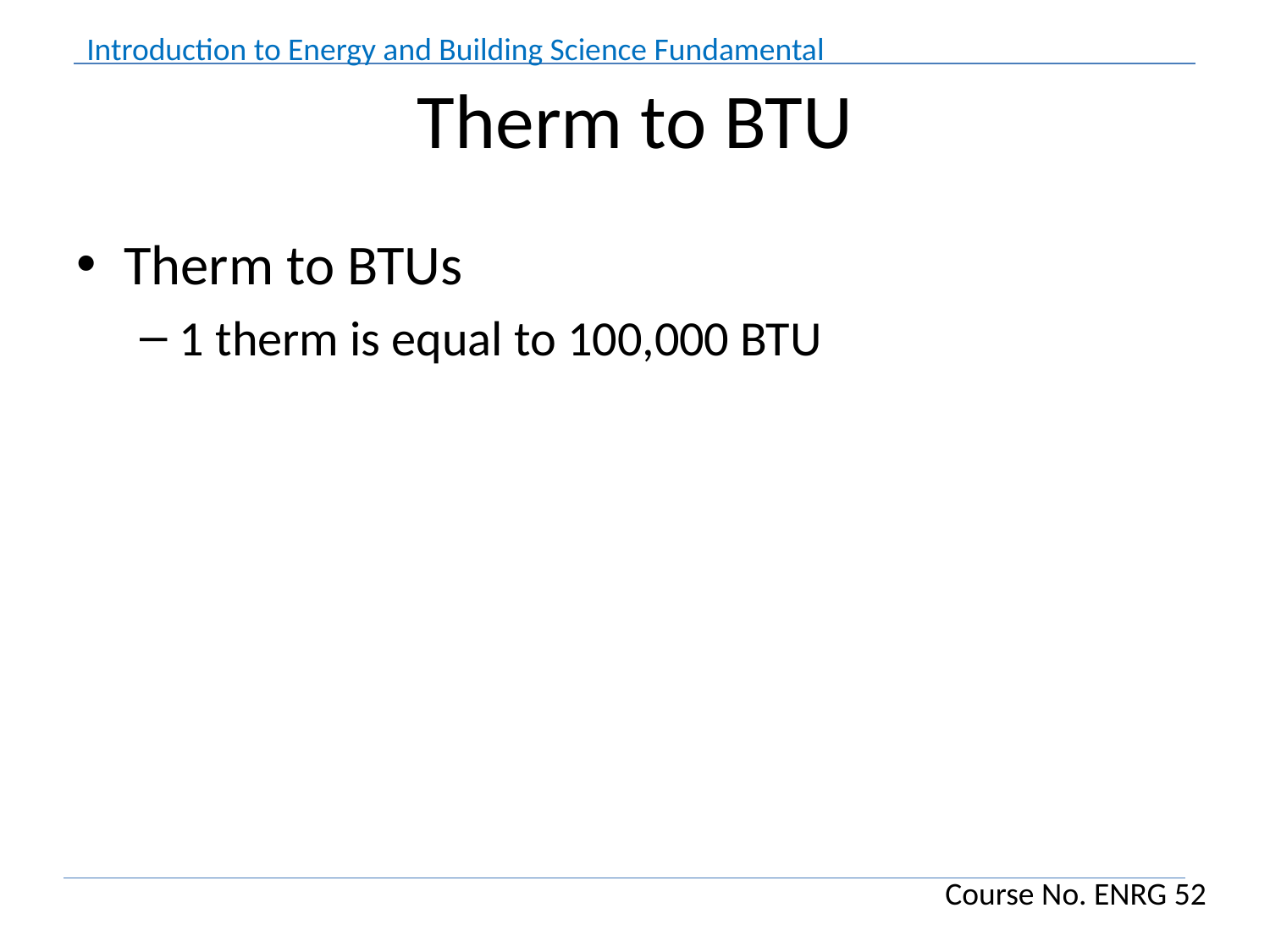

# Therm to BTU
Therm to BTUs
1 therm is equal to 100,000 BTU